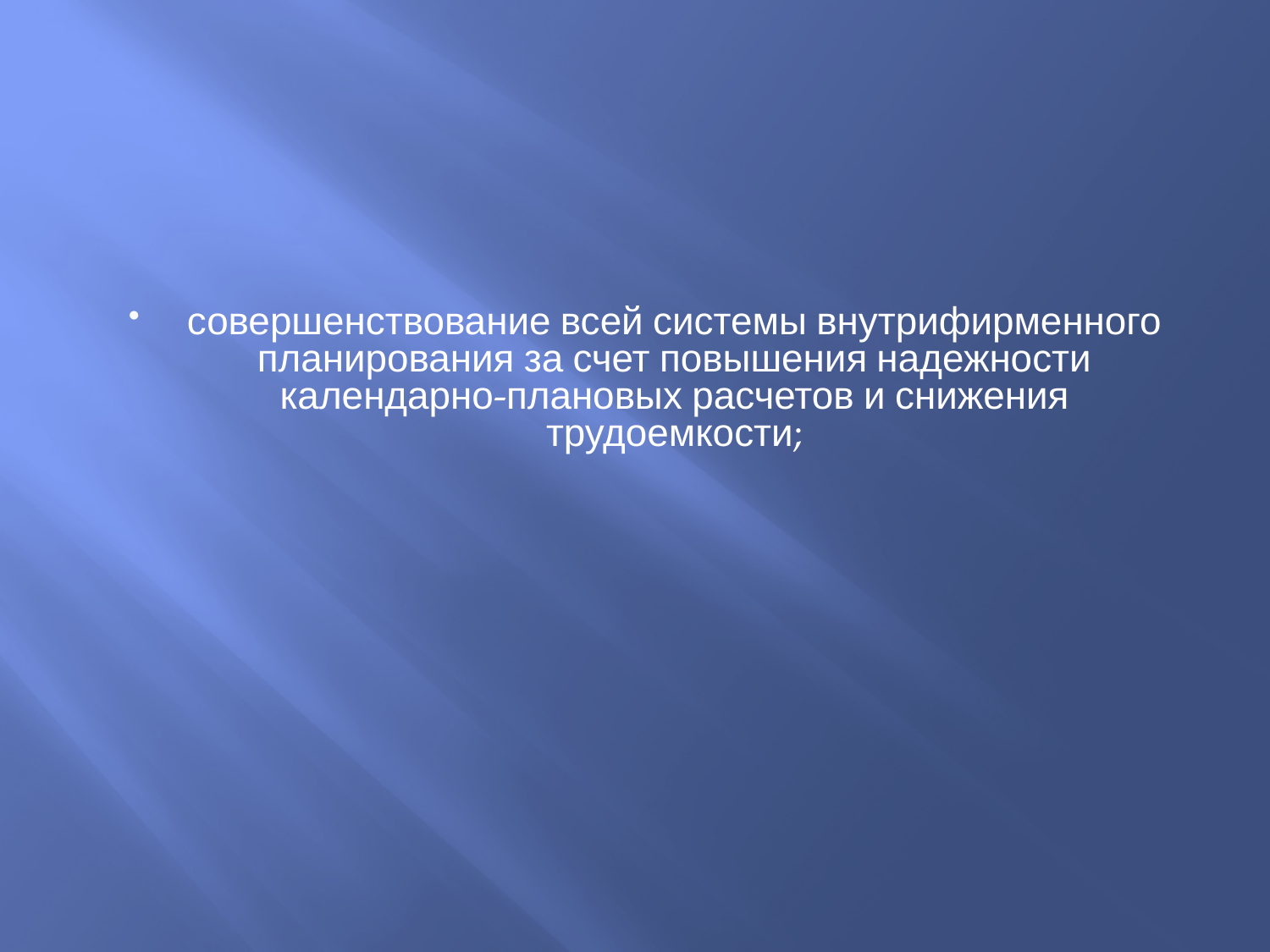

совершенствование всей системы внутрифирменного планирования за счет повышения надежности календарно-плановых расчетов и снижения трудоемкости;